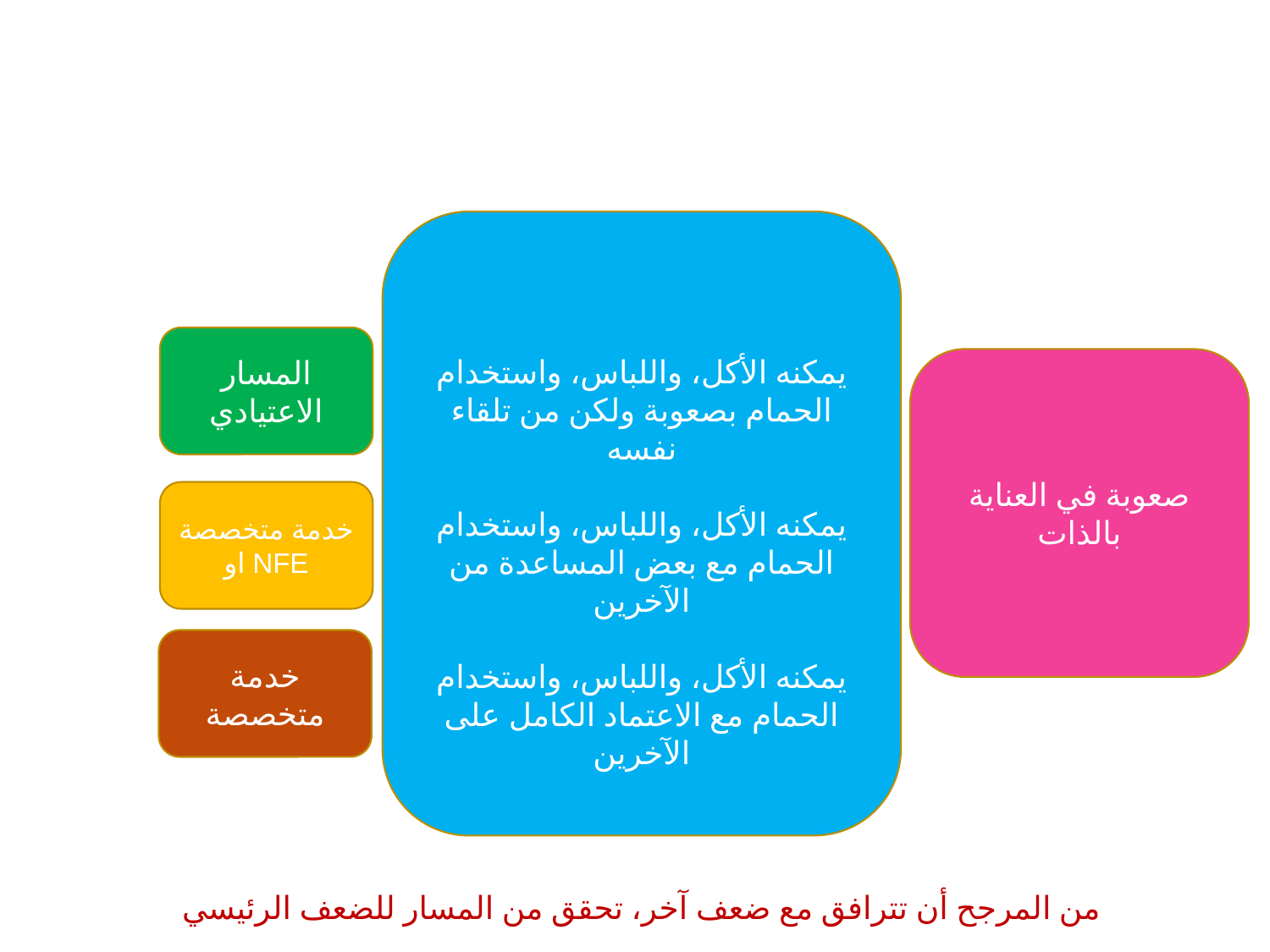

يمكنه الأكل، واللباس، واستخدام الحمام بصعوبة ولكن من تلقاء نفسه

يمكنه الأكل، واللباس، واستخدام الحمام مع بعض المساعدة من الآخرين

يمكنه الأكل، واللباس، واستخدام الحمام مع الاعتماد الكامل على الآخرين
المسار الاعتيادي
صعوبة في العناية بالذات
خدمة متخصصة او NFE
خدمة متخصصة
من المرجح أن تترافق مع ضعف آخر، تحقق من المسار للضعف الرئيسي